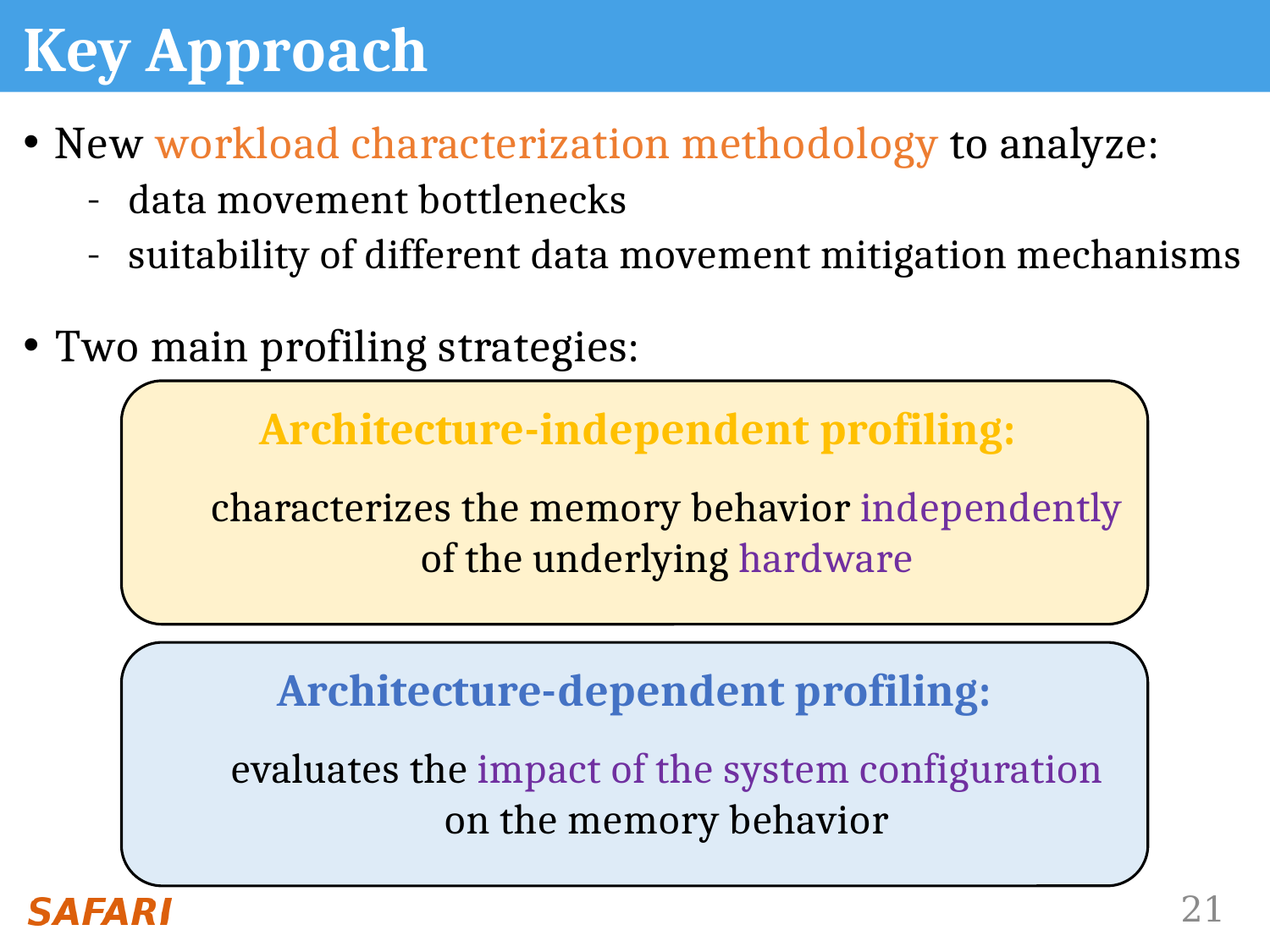

# Key Approach
New workload characterization methodology to analyze:
 data movement bottlenecks
 suitability of different data movement mitigation mechanisms
Two main profiling strategies:

 Architecture-independent profiling:
characterizes the memory behavior independently of the underlying hardware
Architecture-dependent profiling:
evaluates the impact of the system configuration on the memory behavior
21